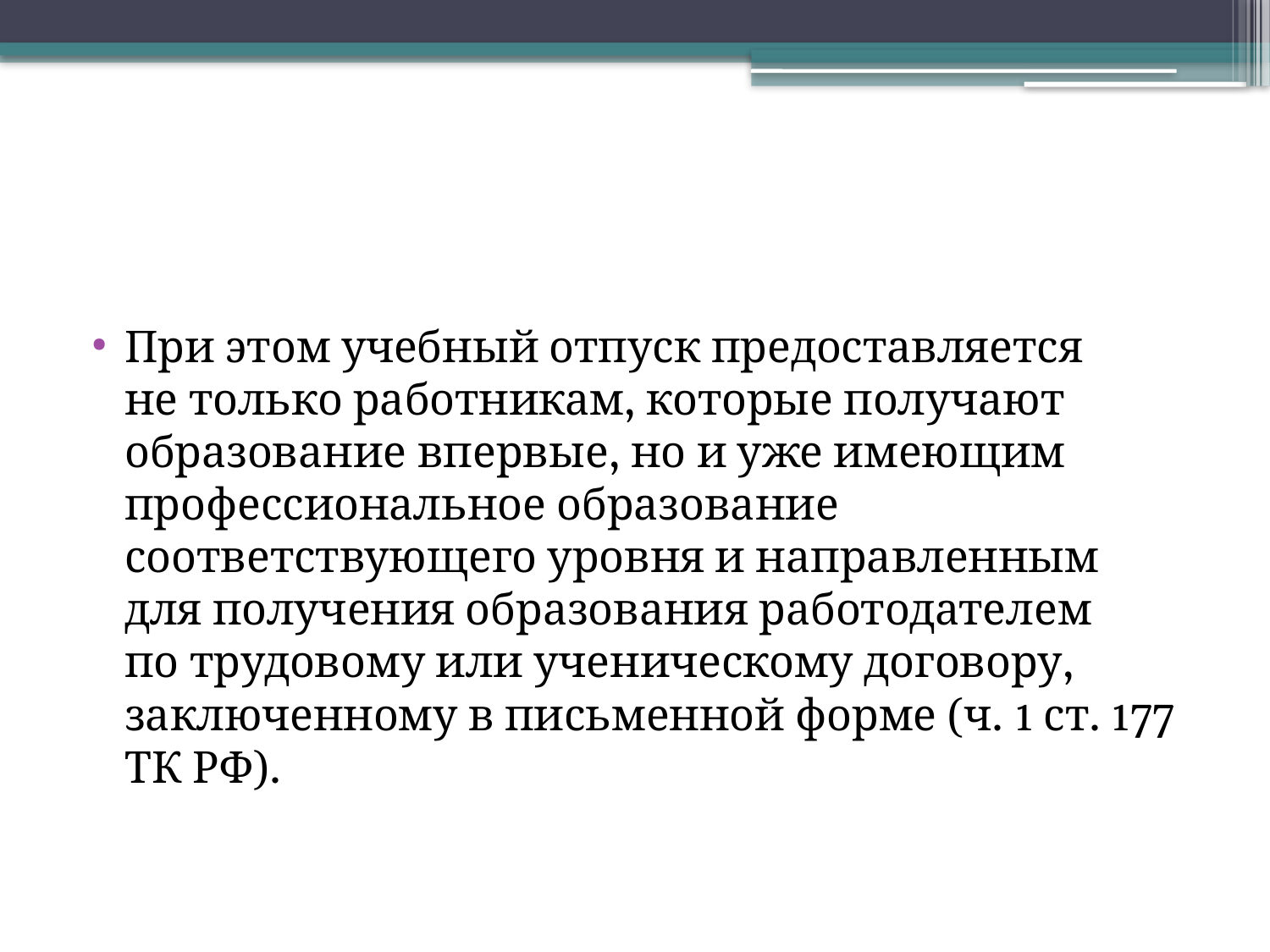

#
При этом учебный отпуск предоставляется не только работникам, которые получают образование впервые, но и уже имеющим профессиональное образование соответствующего уровня и направленным для получения образования работодателем по трудовому или ученическому договору, заключенному в письменной форме (ч. 1 ст. 177 ТК РФ).